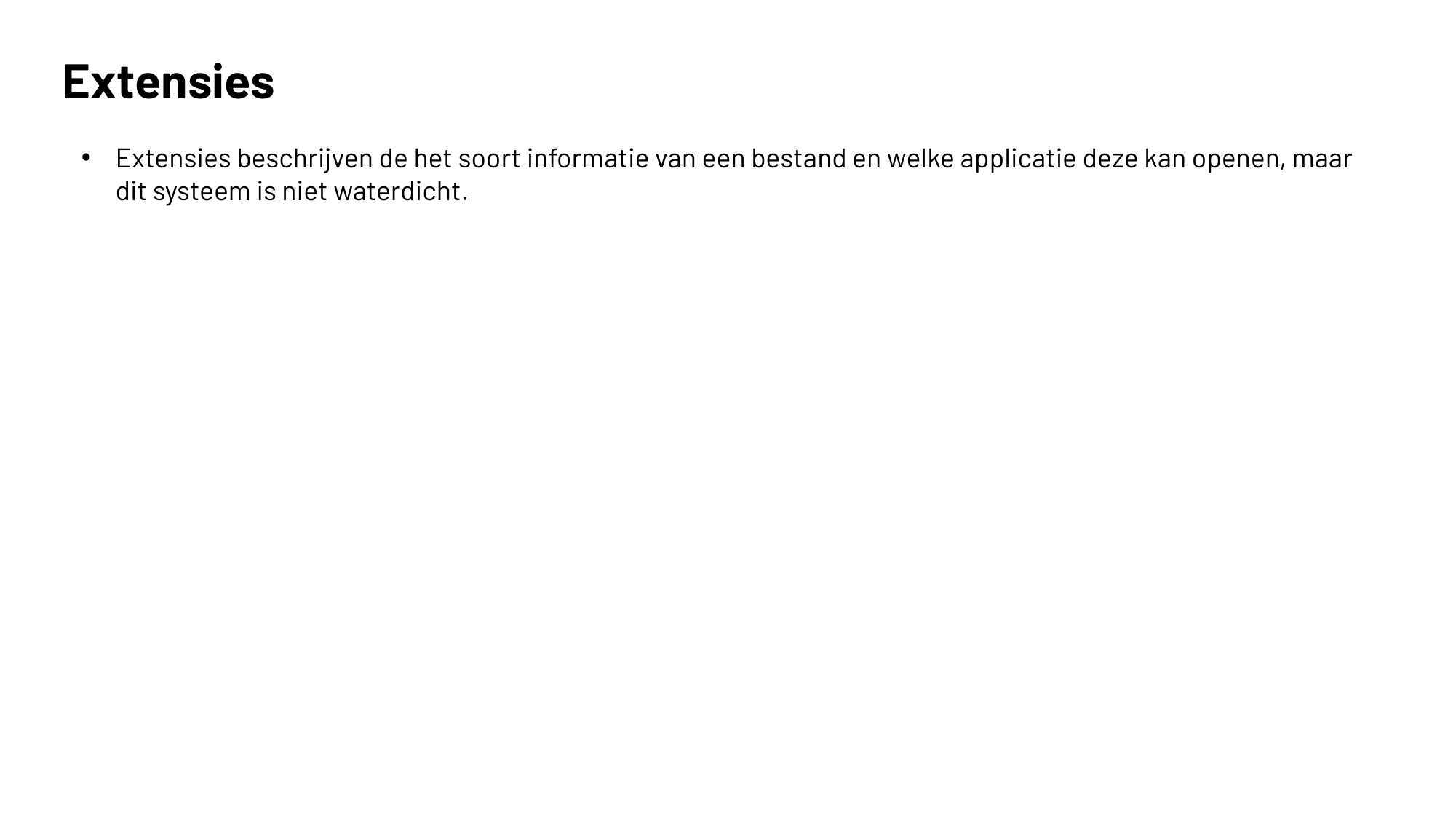

Extensies
Extensies beschrijven de het soort informatie van een bestand en welke applicatie deze kan openen, maar dit systeem is niet waterdicht.